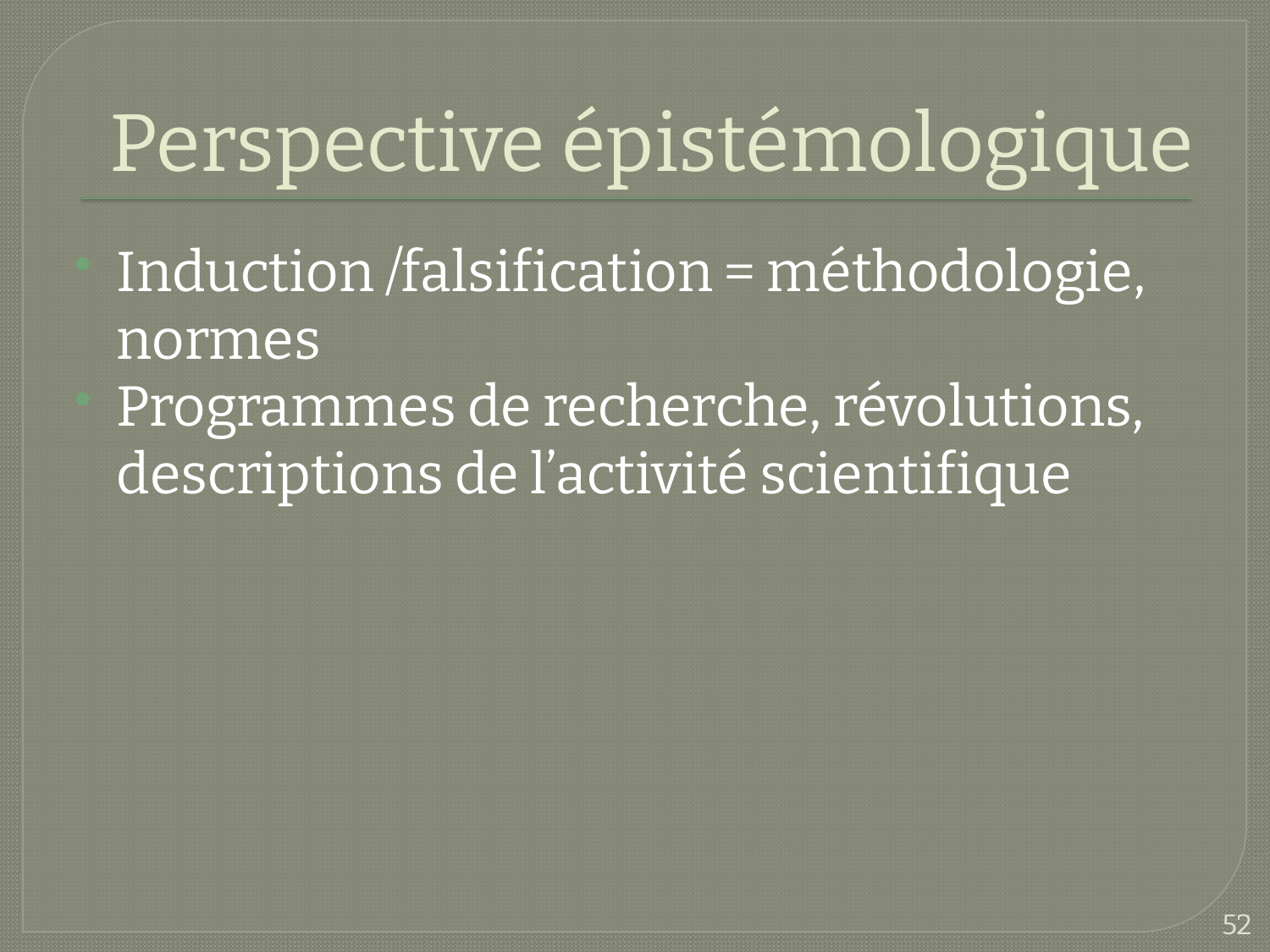

# Perspective épistémologique
Induction /falsification = méthodologie, normes
Programmes de recherche, révolutions, descriptions de l’activité scientifique
52